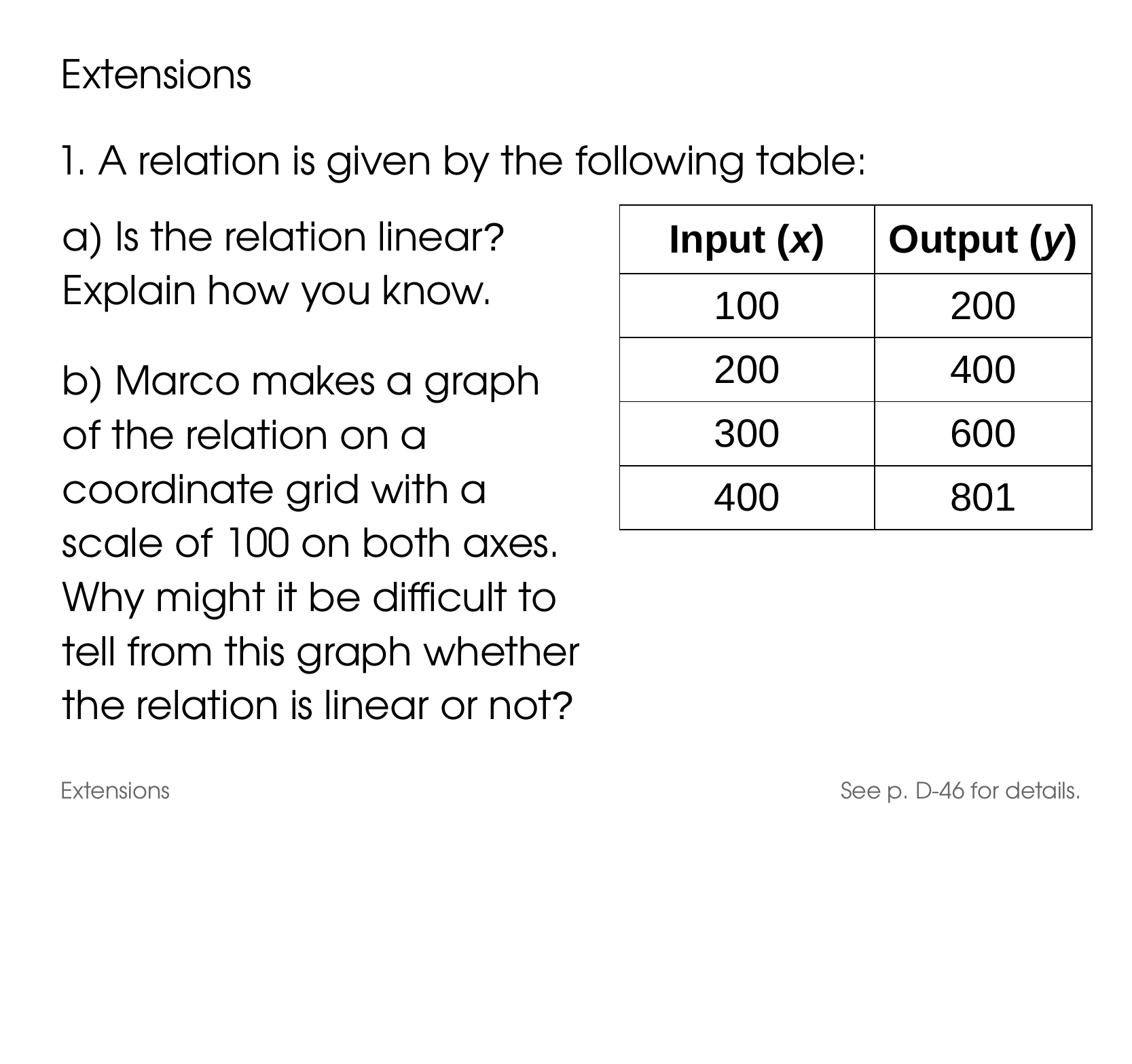

Extensions
1. A relation is given by the following table:
a) Is the relation linear? Explain how you know.
| Input (x) | Output (y) |
| --- | --- |
| 100 | 200 |
| 200 | 400 |
| 300 | 600 |
| 400 | 801 |
b) Marco makes a graph
of the relation on a coordinate grid with a scale of 100 on both axes. Why might it be difficult to tell from this graph whether the relation is linear or not?
Extensions
See p. D-46 for details.